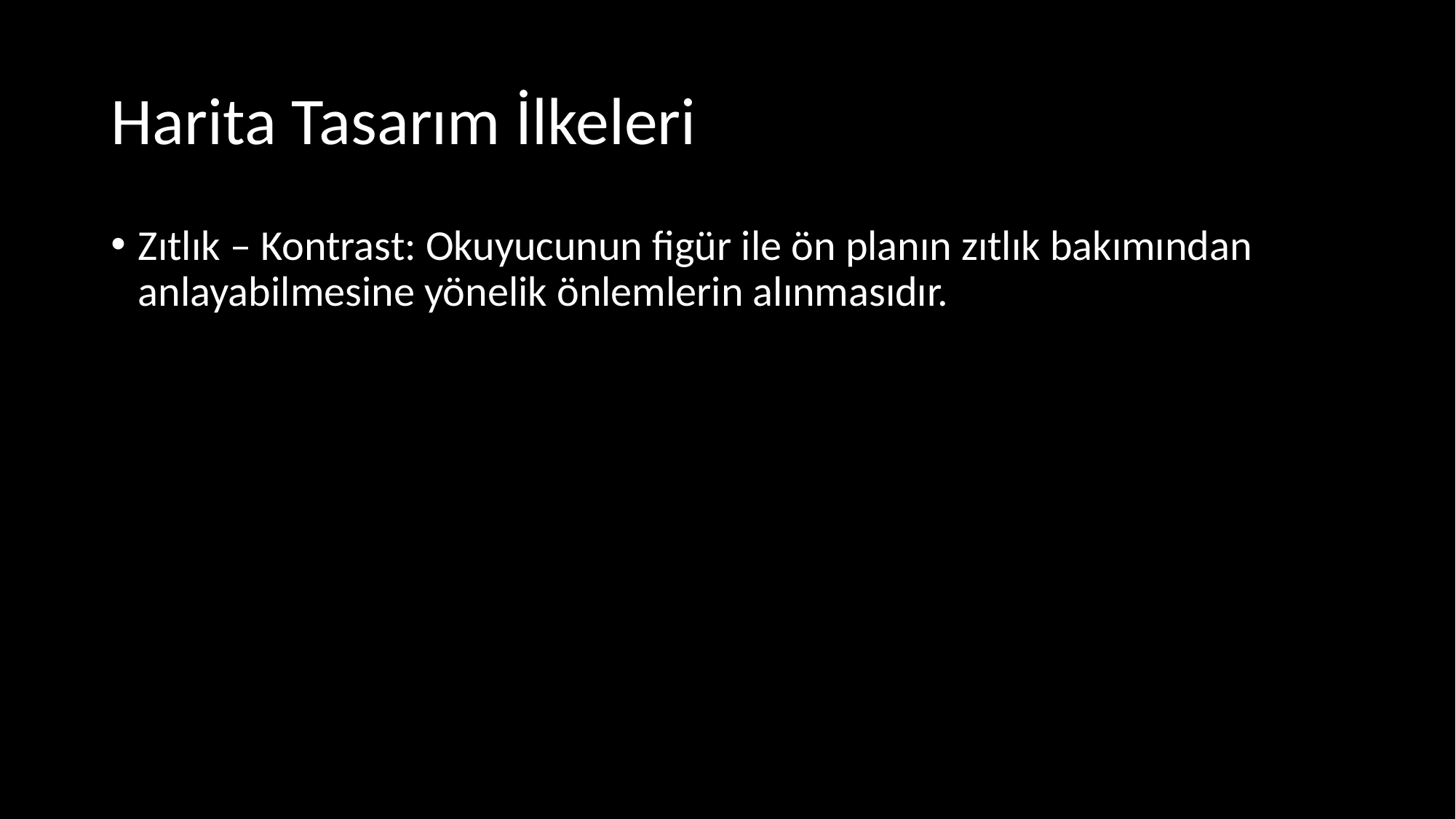

# Harita Tasarım İlkeleri
Zıtlık – Kontrast: Okuyucunun figür ile ön planın zıtlık bakımından anlayabilmesine yönelik önlemlerin alınmasıdır.